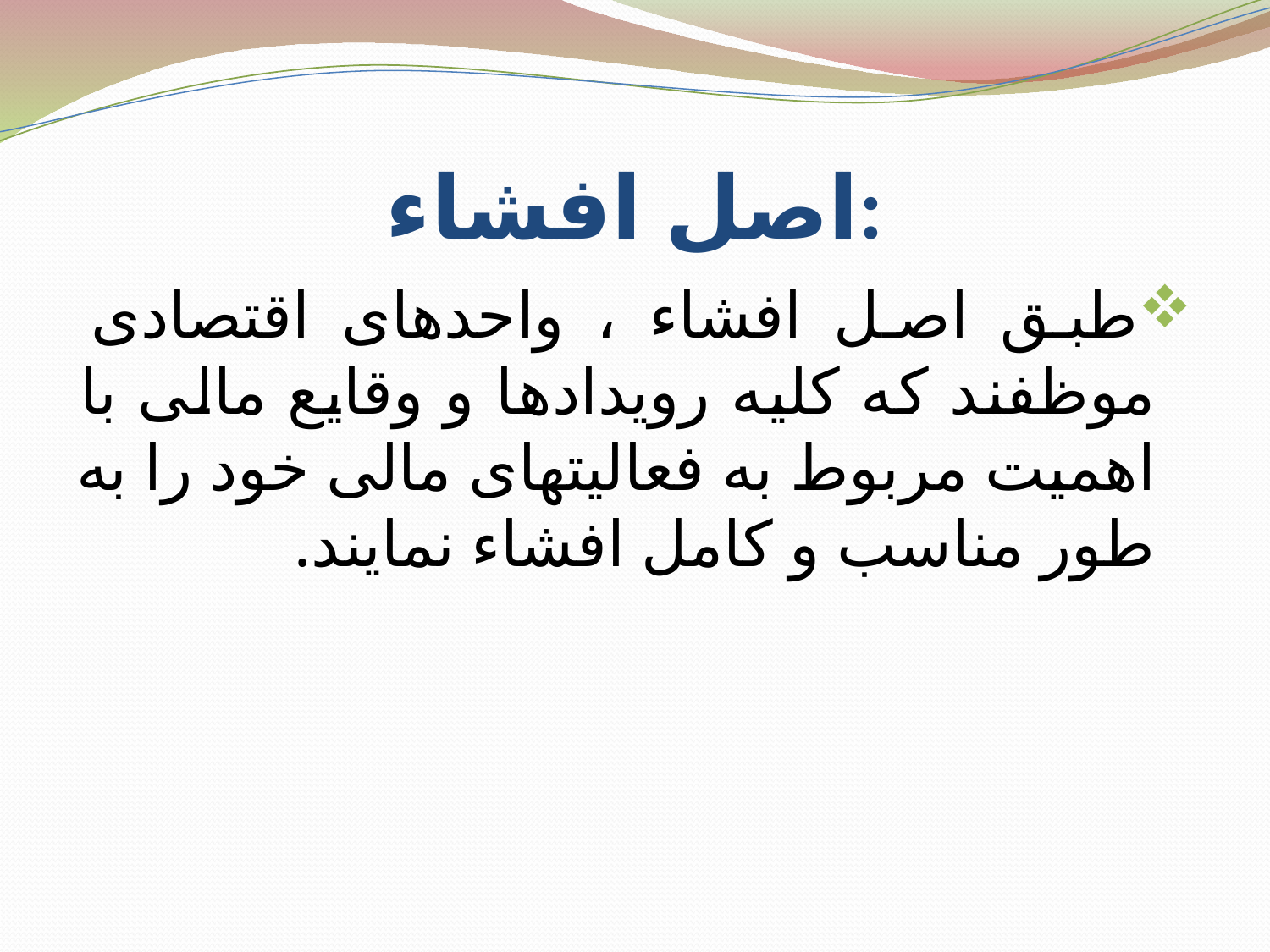

# اصل افشاء:
طبق اصل افشاء ، واحدهای اقتصادی موظفند که کلیه رویدادها و وقایع مالی با اهمیت مربوط به فعالیتهای مالی خود را به طور مناسب و کامل افشاء نمایند.